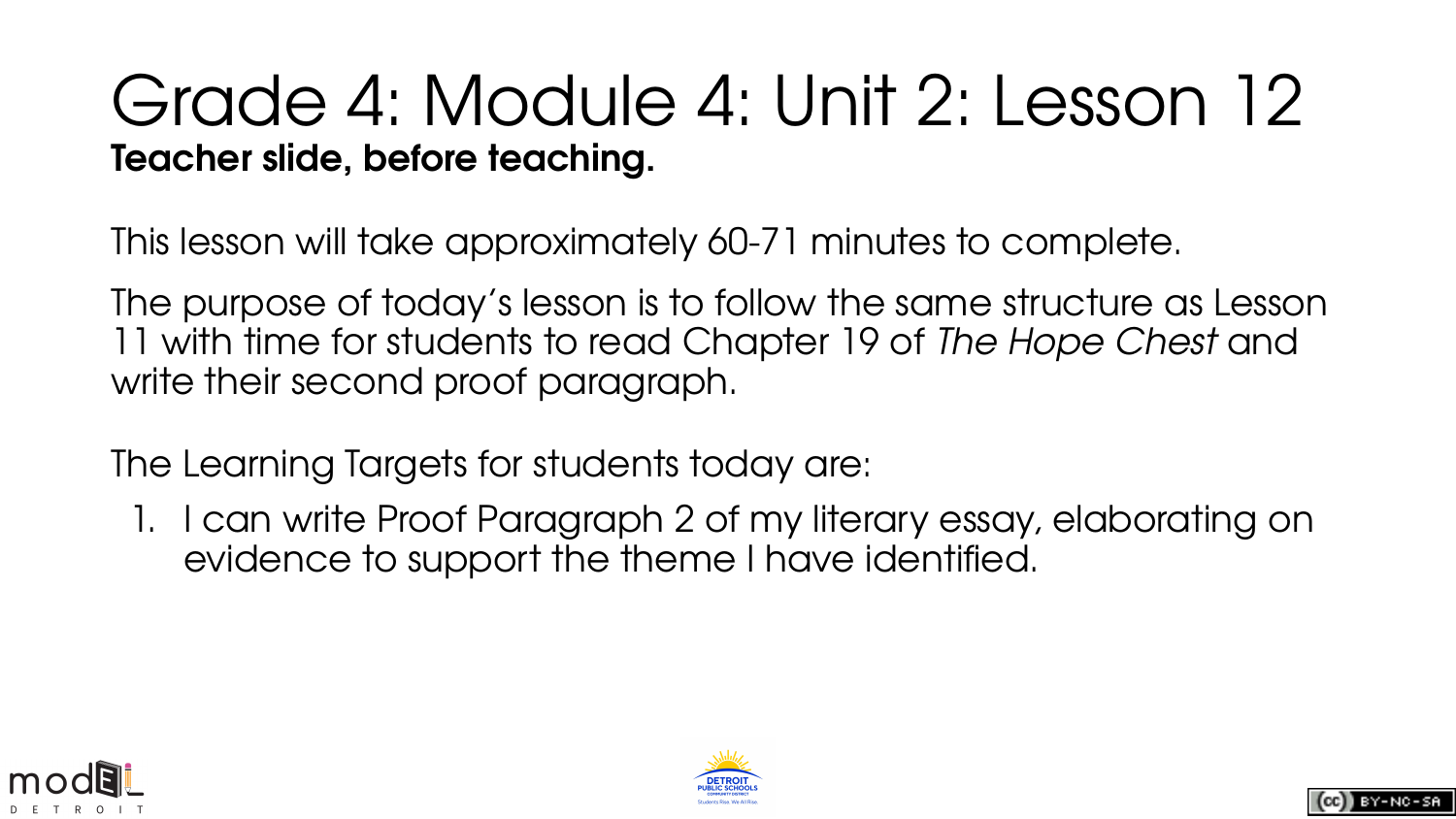

# Grade 4: Module 4: Unit 2: Lesson 12
Teacher slide, before teaching.
This lesson will take approximately 60-71 minutes to complete.

The purpose of today’s lesson is to follow the same structure as Lesson 11 with time for students to read Chapter 19 of The Hope Chest and write their second proof paragraph.

The Learning Targets for students today are:
I can write Proof Paragraph 2 of my literary essay, elaborating on evidence to support the theme I have identified.